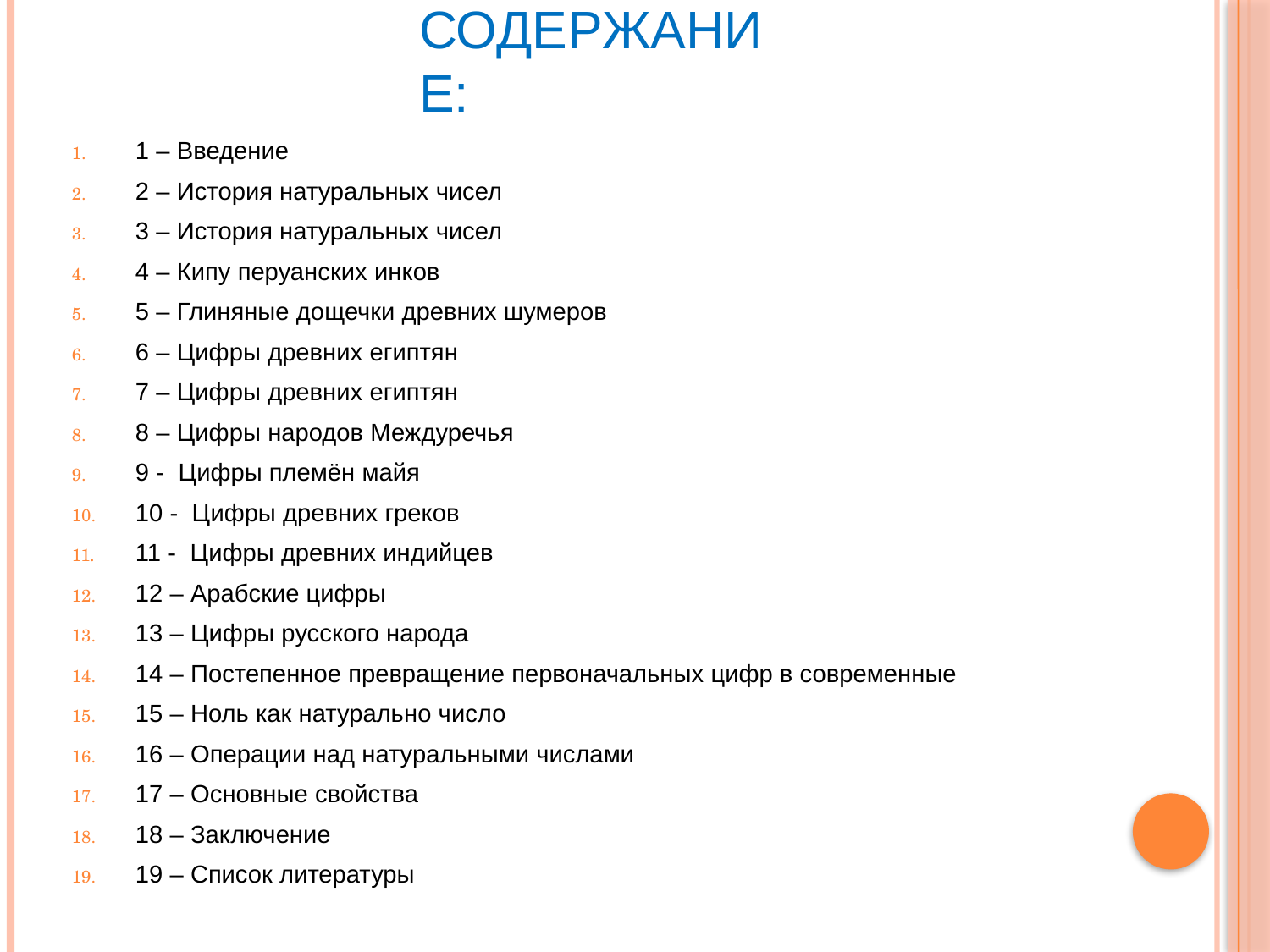

# Содержание:
1 – Введение
2 – История натуральных чисел
3 – История натуральных чисел
4 – Кипу перуанских инков
5 – Глиняные дощечки древних шумеров
6 – Цифры древних египтян
7 – Цифры древних египтян
8 – Цифры народов Междуречья
9 -  Цифры племён майя
10 -  Цифры древних греков
11 -  Цифры древних индийцев
12 – Арабские цифры
13 – Цифры русского народа
14 – Постепенное превращение первоначальных цифр в современные
15 – Ноль как натурально число
16 – Операции над натуральными числами
17 – Основные свойства
18 – Заключение
19 – Список литературы